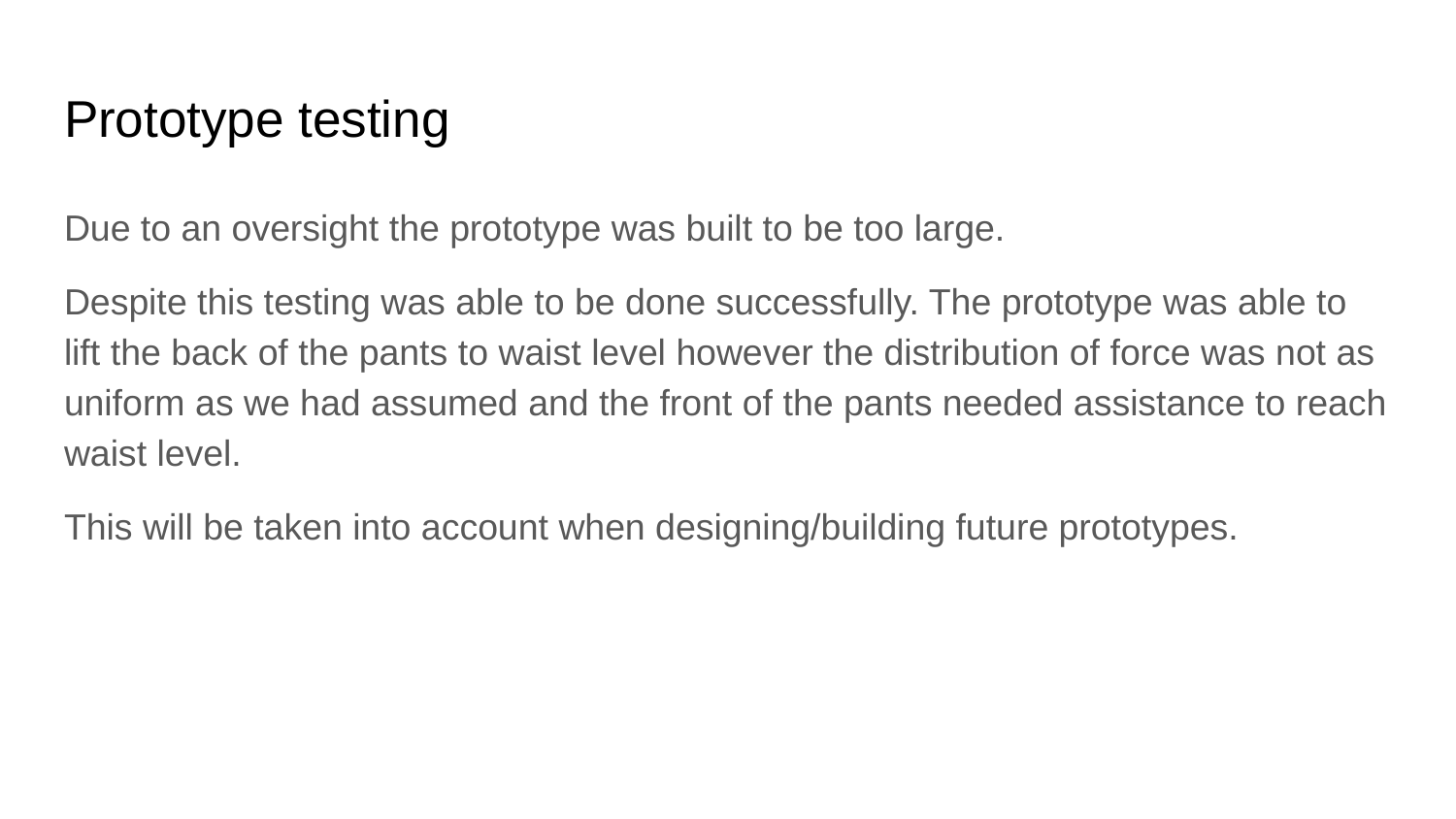

# Prototype testing
Due to an oversight the prototype was built to be too large.
Despite this testing was able to be done successfully. The prototype was able to lift the back of the pants to waist level however the distribution of force was not as uniform as we had assumed and the front of the pants needed assistance to reach waist level.
This will be taken into account when designing/building future prototypes.